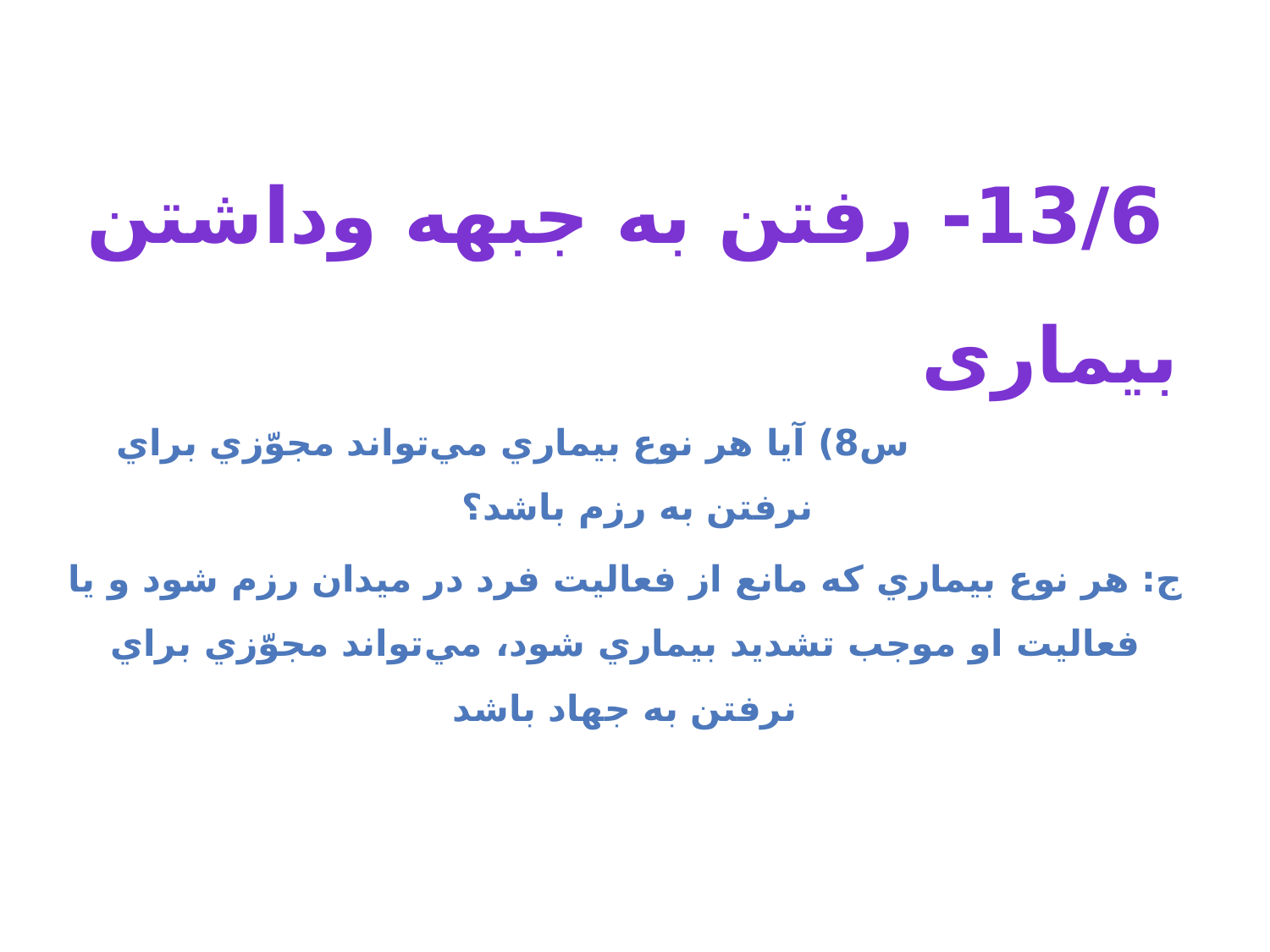

13/6- رفتن به جبهه وداشتن بیماری                                                                                       س8) آيا هر نوع بيماري مي‌تواند مجوّزي براي نرفتن به رزم باشد؟
ج: هر نوع بيماري كه مانع از فعاليت فرد در ميدان رزم شود و يا فعاليت او موجب تشديد بيماري شود، مي‌تواند مجوّزي براي نرفتن به جهاد باشد